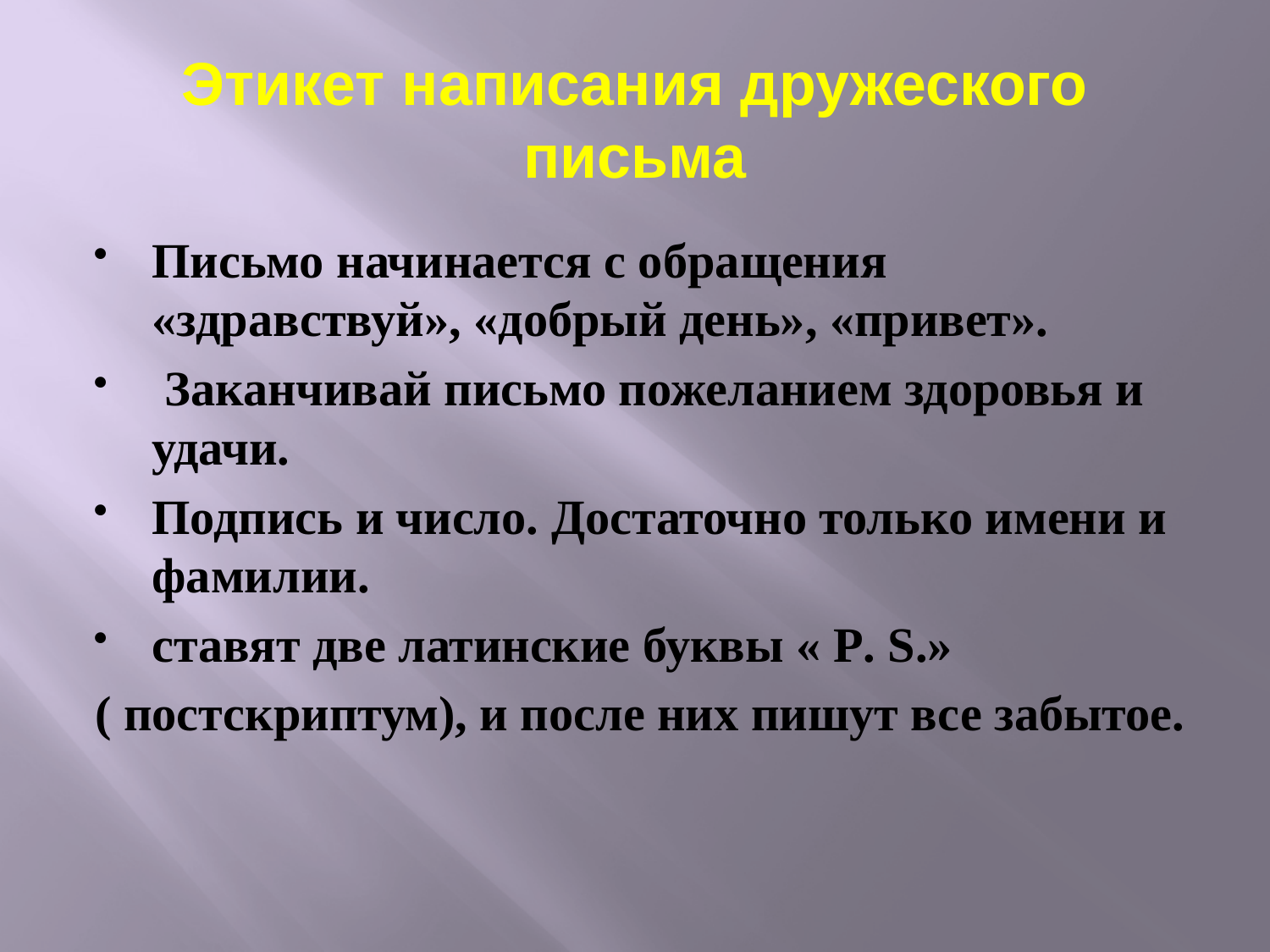

# Этикет написания дружеского письма
Письмо начинается с обращения «здравствуй», «добрый день», «привет».
 Заканчивай письмо пожеланием здоровья и удачи.
Подпись и число. Достаточно только имени и фамилии.
ставят две латинские буквы « P. S.»
( постскриптум), и после них пишут все забытое.